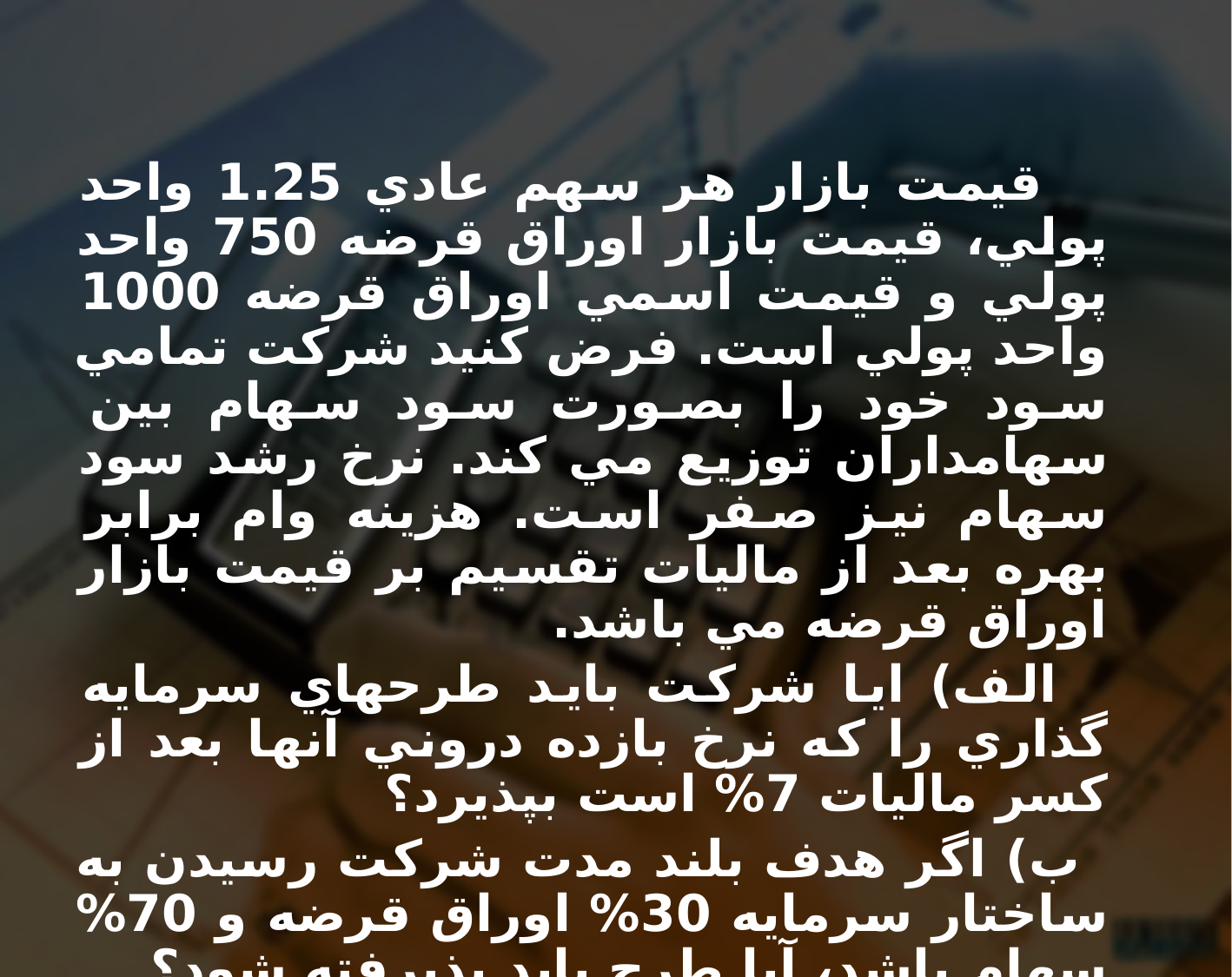

قيمت بازار هر سهم عادي 1.25 واحد پولي، قيمت بازار اوراق قرضه 750 واحد پولي و قيمت اسمي اوراق قرضه 1000 واحد پولي است. فرض كنيد شركت تمامي سود خود را بصورت سود سهام بين سهامداران توزيع مي كند. نرخ رشد سود سهام نيز صفر است. هزينه وام برابر بهره بعد از ماليات تقسيم بر قيمت بازار اوراق قرضه مي باشد.
    الف) ايا شركت بايد طرحهاي سرمايه گذاري را كه نرخ بازده دروني آنها بعد از كسر ماليات 7% است بپذيرد؟
    ب) اگر هدف بلند مدت شركت رسيدن به ساختار سرمايه 30% اوراق قرضه و 70% سهام باشد، آيا طرح بايد پذيرفته شود؟